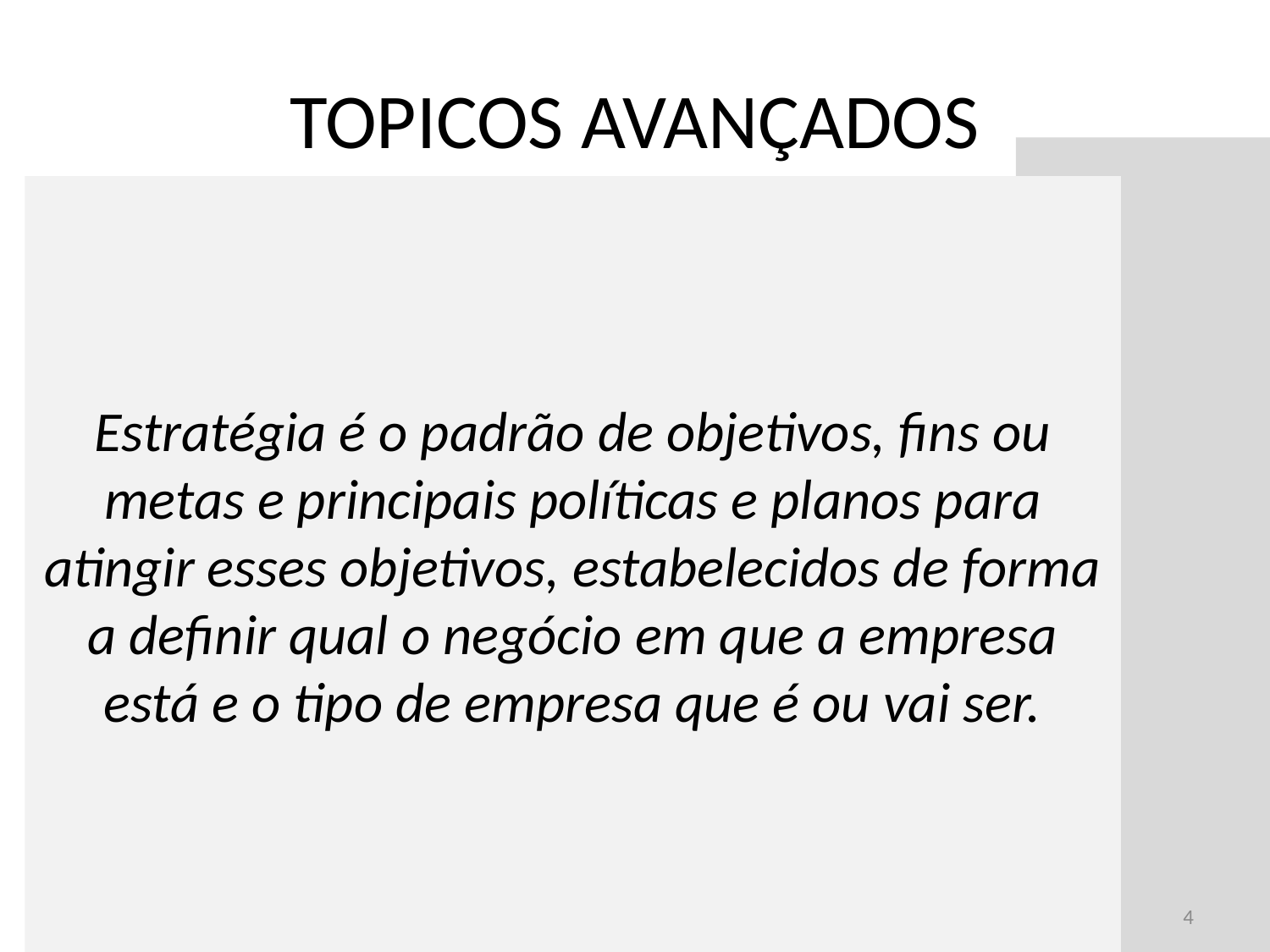

# TOPICOS AVANÇADOS

Estratégia é o padrão de objetivos, fins ou metas e principais políticas e planos para atingir esses objetivos, estabelecidos de forma a definir qual o negócio em que a empresa está e o tipo de empresa que é ou vai ser.

4